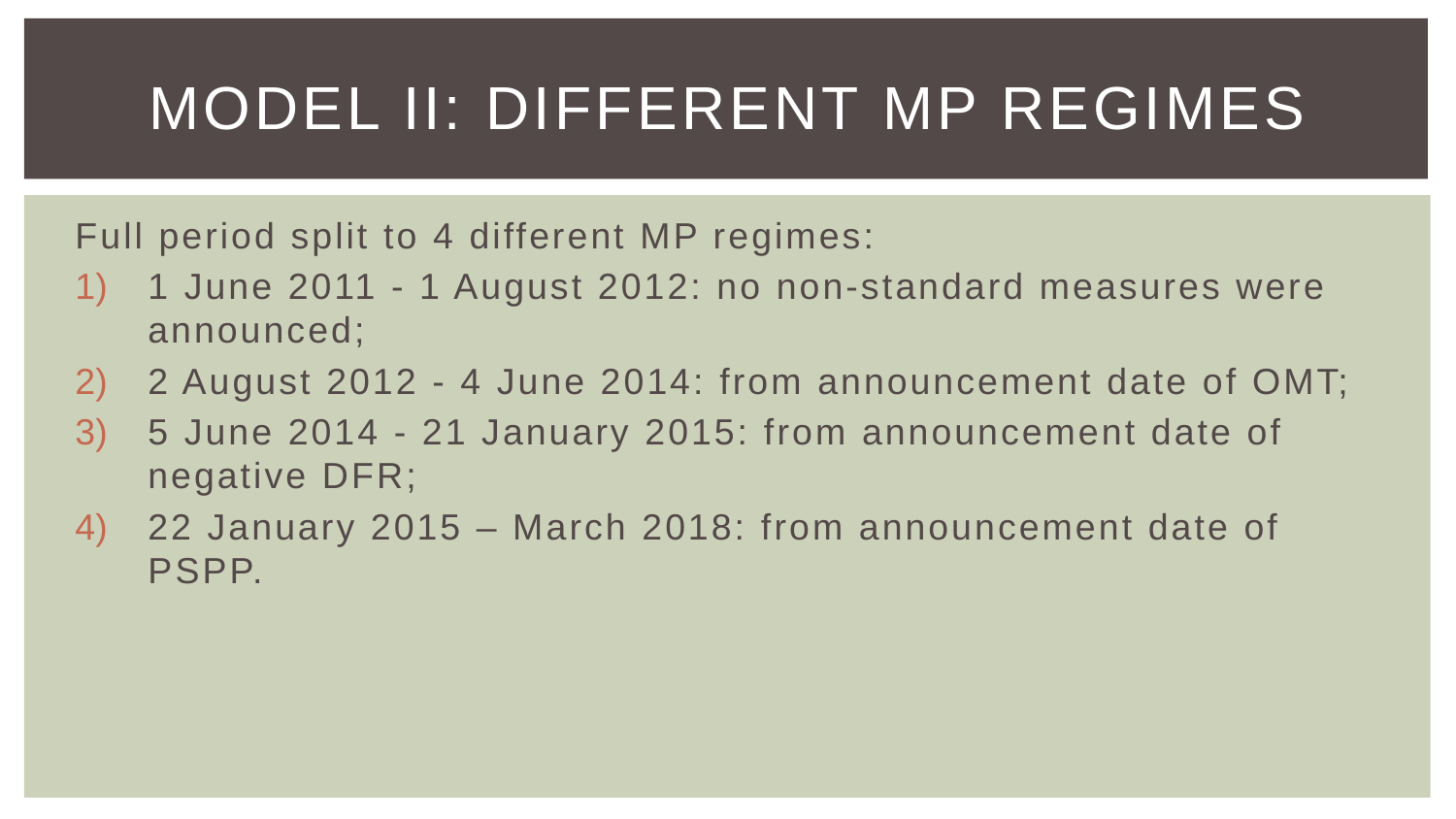

# Model II: different MP regimes
Full period split to 4 different MP regimes:
1 June 2011 - 1 August 2012: no non-standard measures were announced;
2 August 2012 - 4 June 2014: from announcement date of OMT;
5 June 2014 - 21 January 2015: from announcement date of negative DFR;
22 January 2015 – March 2018: from announcement date of PSPP.